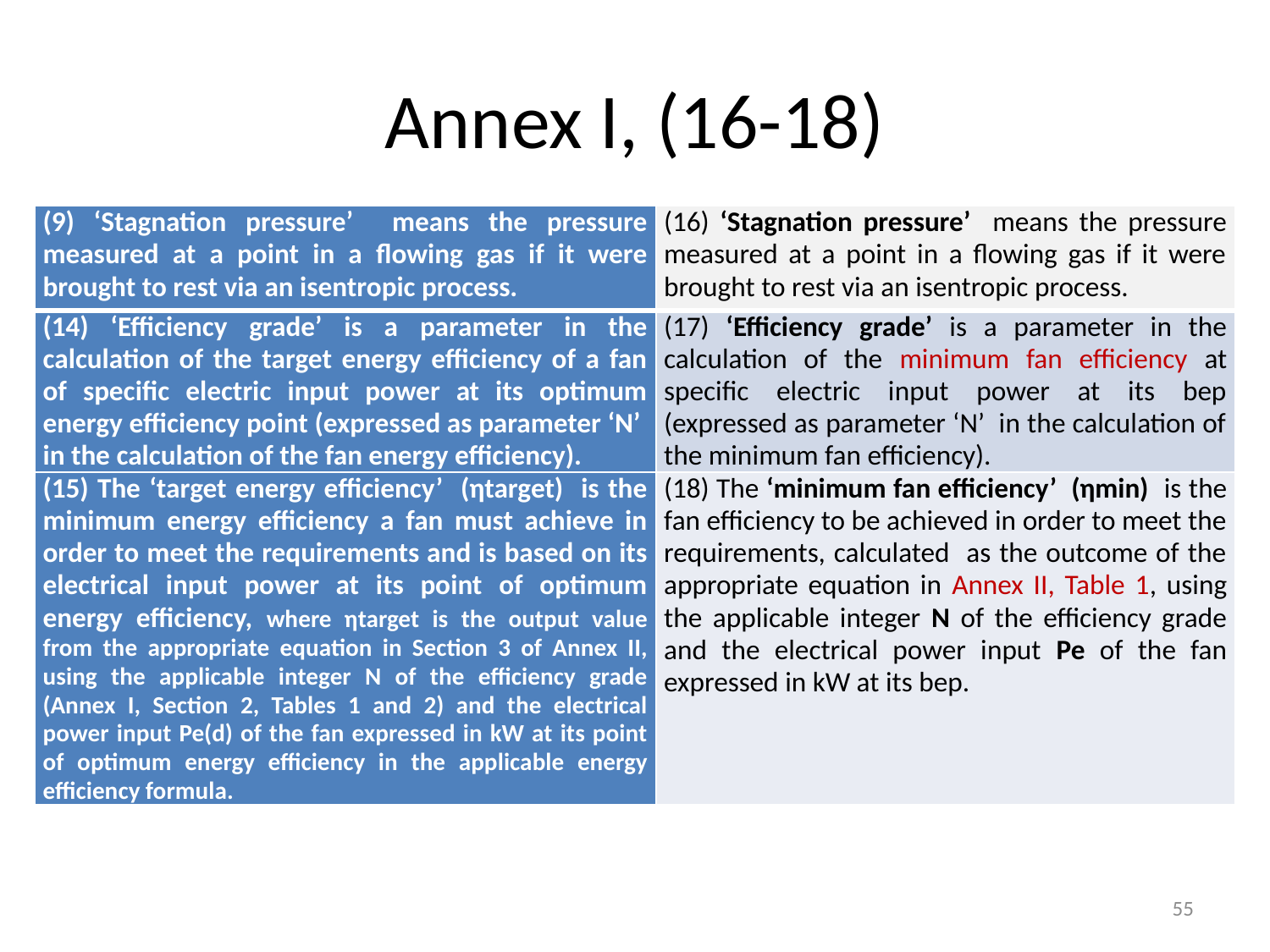

# Annex I, (16-18)
| (9) ‘Stagnation pressure’ means the pressure measured at a point in a flowing gas if it were brought to rest via an isentropic process. | (16) ‘Stagnation pressure’ means the pressure measured at a point in a flowing gas if it were brought to rest via an isentropic process. |
| --- | --- |
| (14) ‘Efficiency grade’ is a parameter in the calculation of the target energy efficiency of a fan of specific electric input power at its optimum energy efficiency point (expressed as parameter ‘N’ in the calculation of the fan energy efficiency). | (17) ‘Efficiency grade’ is a parameter in the calculation of the minimum fan efficiency at specific electric input power at its bep (expressed as parameter ‘N’ in the calculation of the minimum fan efficiency). |
| (15) The ‘target energy efficiency’ (ηtarget) is the minimum energy efficiency a fan must achieve in order to meet the requirements and is based on its electrical input power at its point of optimum energy efficiency, where ηtarget is the output value from the appropriate equation in Section 3 of Annex II, using the applicable integer N of the efficiency grade (Annex I, Section 2, Tables 1 and 2) and the electrical power input Pe(d) of the fan expressed in kW at its point of optimum energy efficiency in the applicable energy efficiency formula. | (18) The ‘minimum fan efficiency’ (ηmin) is the fan efficiency to be achieved in order to meet the requirements, calculated as the outcome of the appropriate equation in Annex II, Table 1, using the applicable integer N of the efficiency grade and the electrical power input Pe of the fan expressed in kW at its bep. |
55